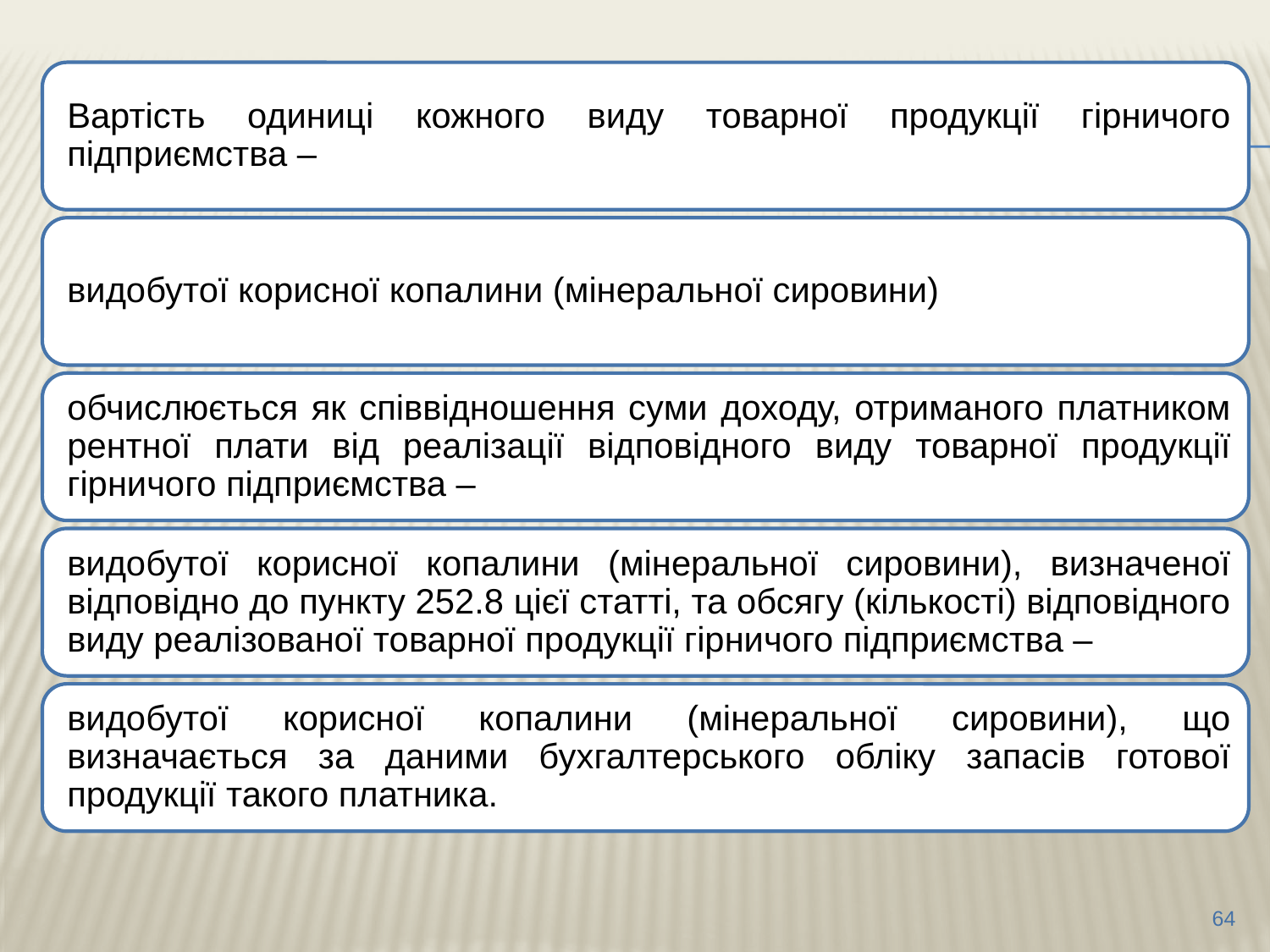

Вартість одиниці кожного виду товарної продукції гірничого підприємства –
видобутої корисної копалини (мінеральної сировини)
обчислюється як співвідношення суми доходу, отриманого платником рентної плати від реалізації відповідного виду товарної продукції гірничого підприємства –
видобутої корисної копалини (мінеральної сировини), визначеної відповідно до пункту 252.8 цієї статті, та обсягу (кількості) відповідного виду реалізованої товарної продукції гірничого підприємства –
видобутої корисної копалини (мінеральної сировини), що визначається за даними бухгалтерського обліку запасів готової продукції такого платника.
64